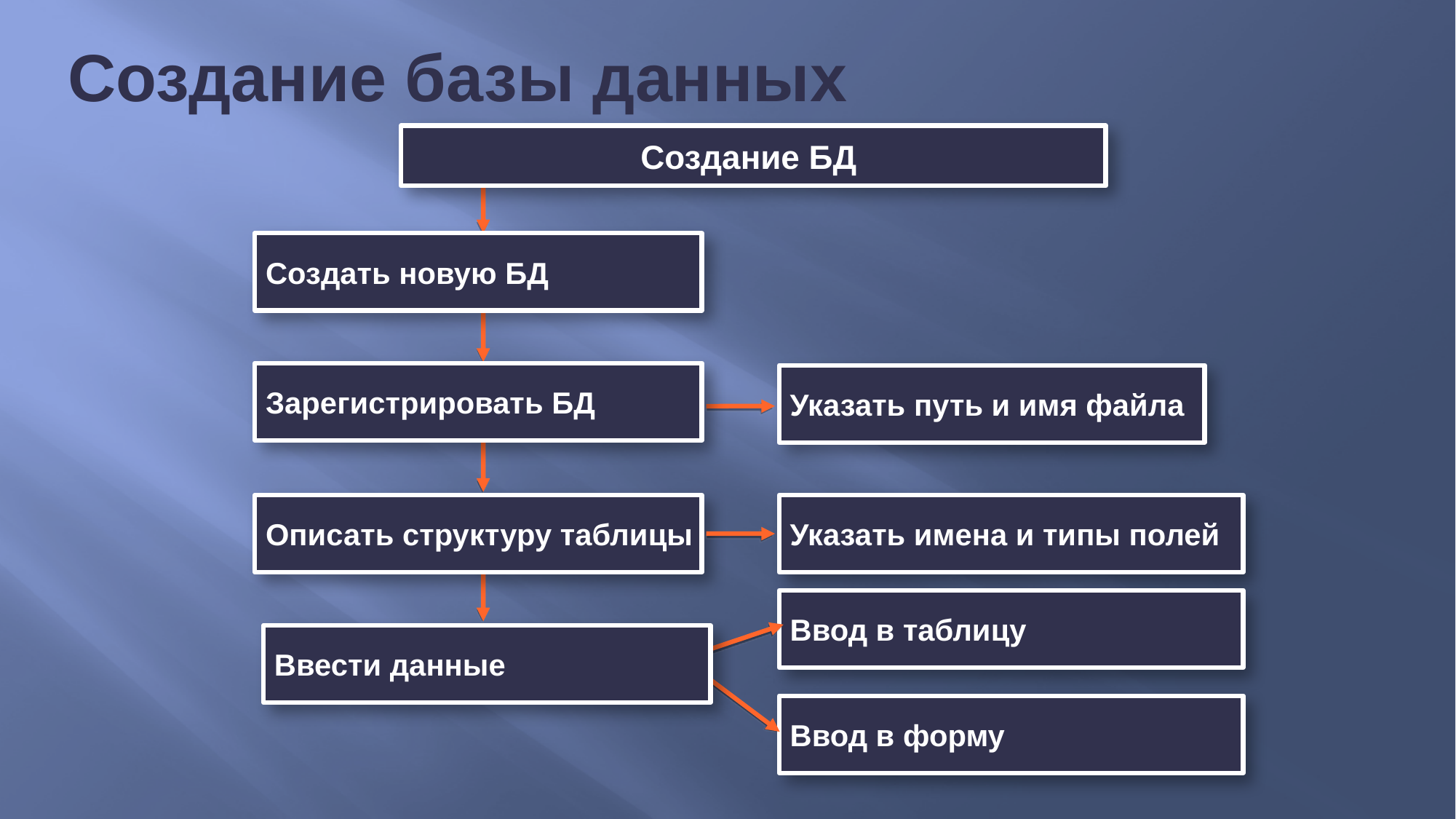

Создание базы данных
Создание БД

Создать новую БД

Зарегистрировать БД
Указать путь и имя файла

Описать структуру таблицы
Указать имена и типы полей

Ввод в таблицу

Ввести данные

Ввод в форму